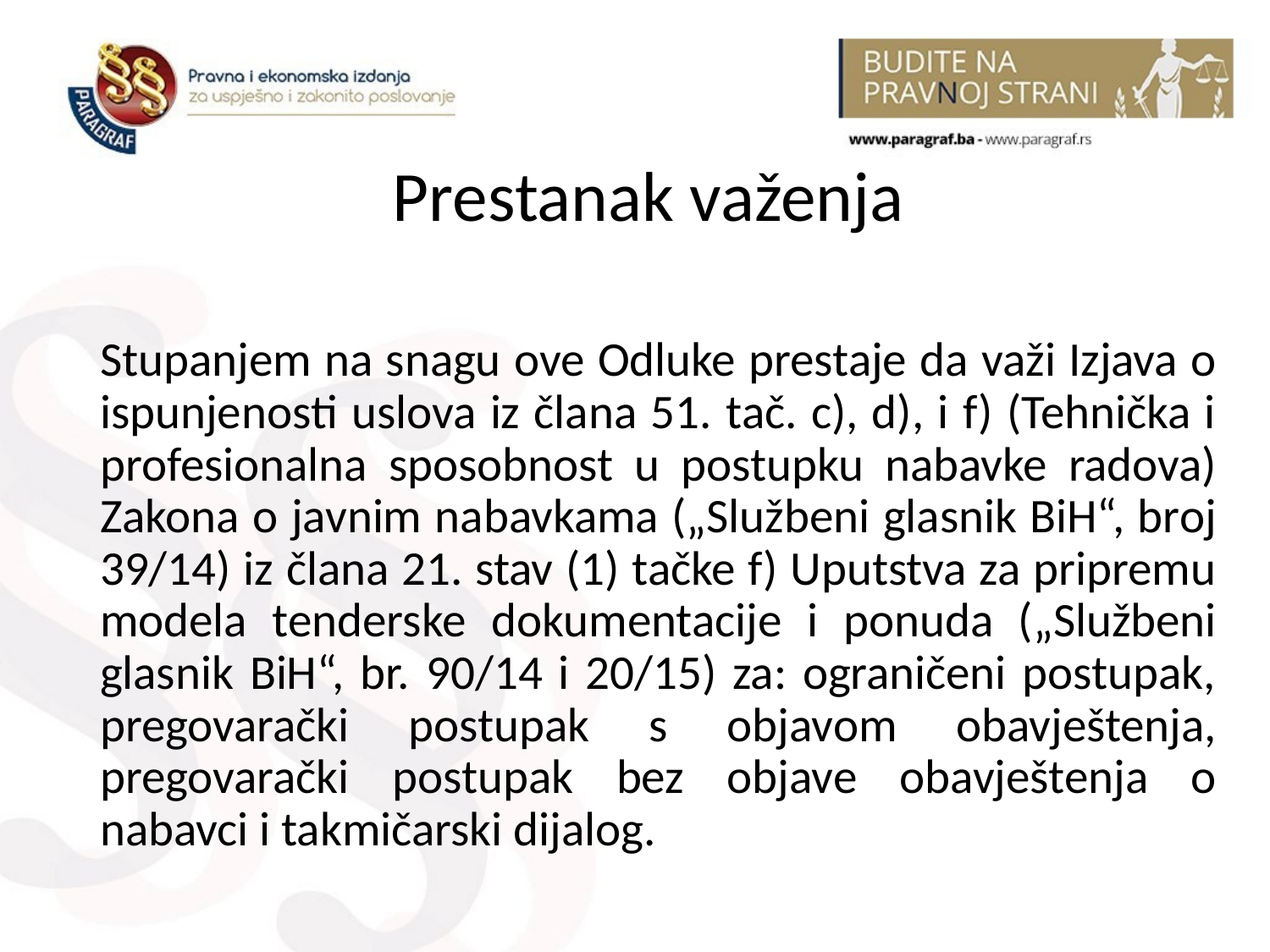

# Prestanak važenja

Stupanjem na snagu ove Odluke prestaje da važi Izjava o ispunjenosti uslova iz člana 51. tač. c), d), i f) (Tehnička i profesionalna sposobnost u postupku nabavke radova) Zakona o javnim nabavkama („Službeni glasnik BiH“, broj 39/14) iz člana 21. stav (1) tačke f) Uputstva za pripremu modela tenderske dokumentacije i ponuda („Službeni glasnik BiH“, br. 90/14 i 20/15) za: ograničeni postupak, pregovarački postupak s objavom obavještenja, pregovarački postupak bez objave obavještenja o nabavci i takmičarski dijalog.